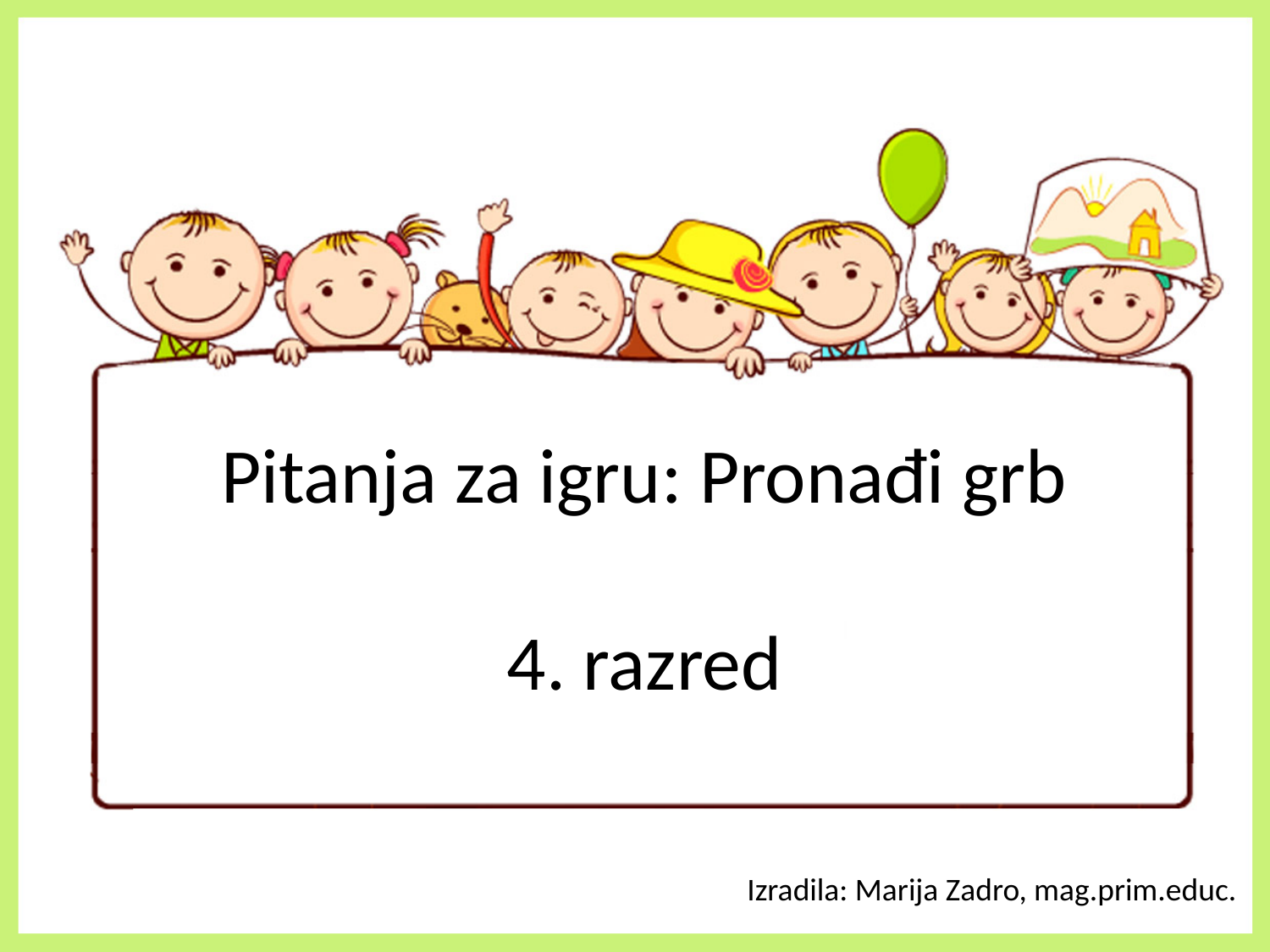

# Pitanja za igru: Pronađi grb 4. razred
Izradila: Marija Zadro, mag.prim.educ.